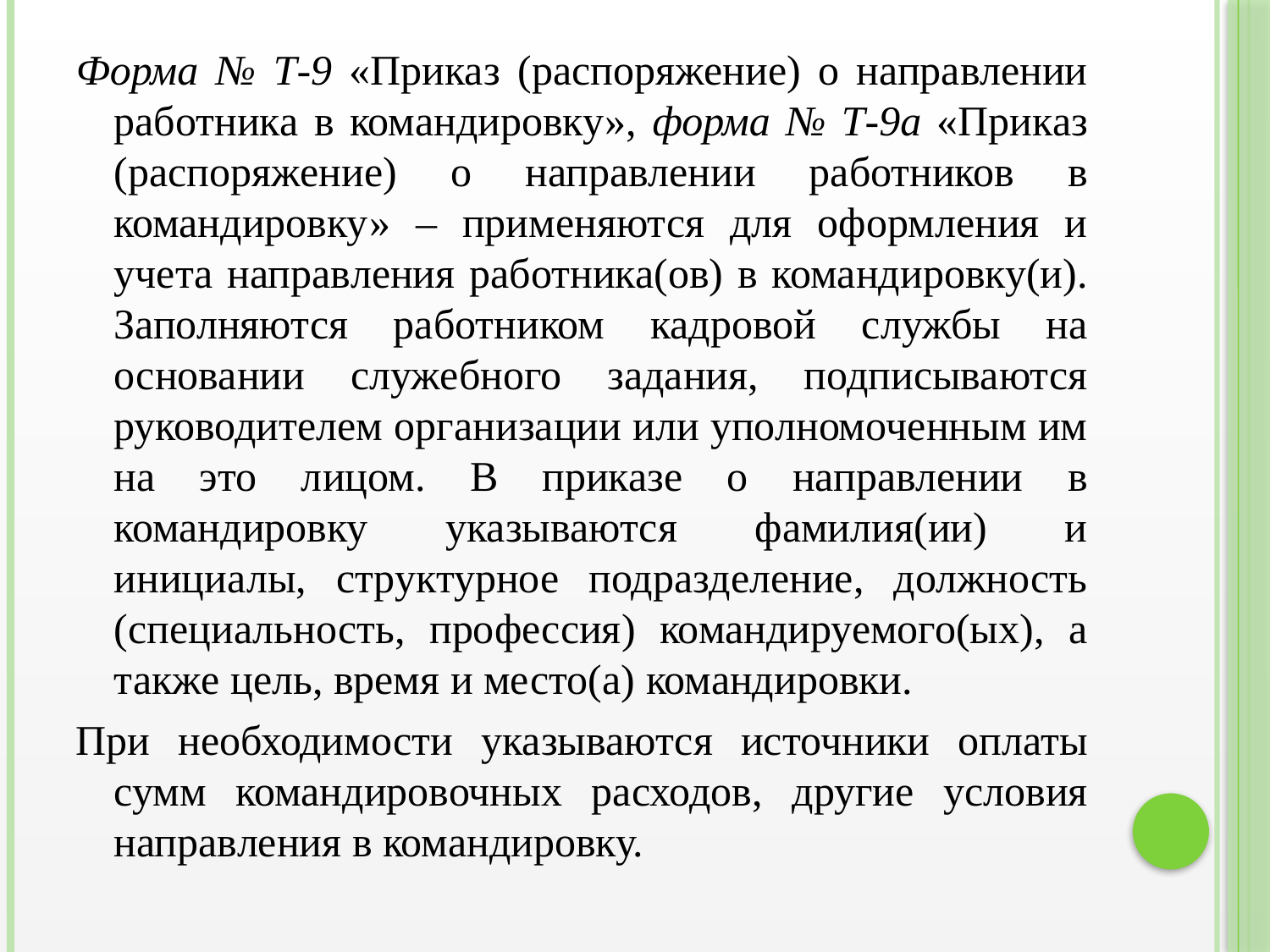

Форма № Т-9 «Приказ (распоряжение) о направлении работника в командировку», форма № Т-9а «Приказ (распоряжение) о направлении работников в командировку» – применяются для оформления и учета направления работника(ов) в командировку(и). Заполняются работником кадровой службы на основании служебного задания, подписываются руководителем организации или уполномоченным им на это лицом. В приказе о направлении в командировку указываются фамилия(ии) и инициалы, структурное подразделение, должность (специальность, профессия) командируемого(ых), а также цель, время и место(а) командировки.
При необходимости указываются источники оплаты сумм командировочных расходов, другие условия направления в командировку.